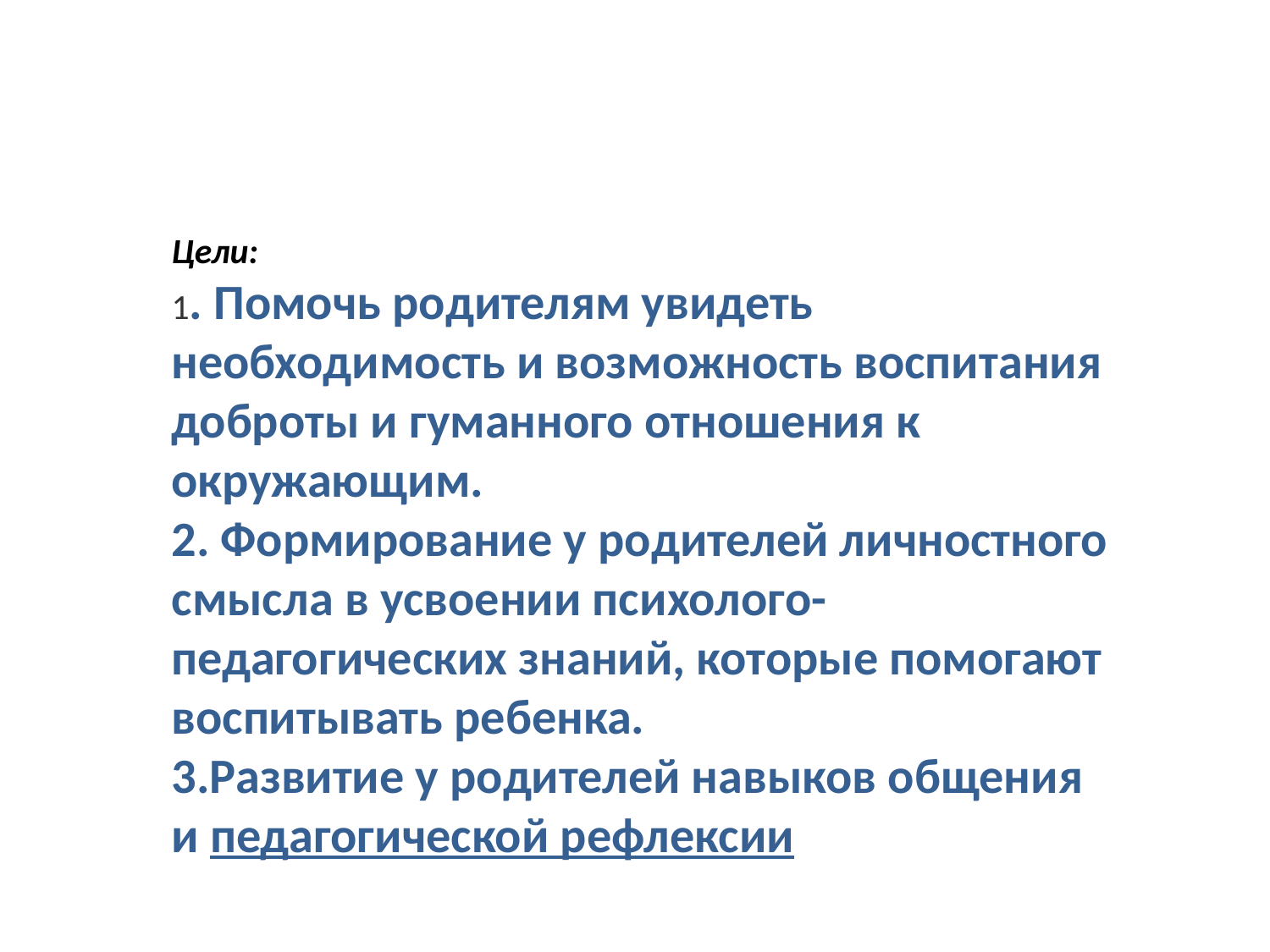

Цели:
1. Помочь родителям увидеть необходимость и возможность воспитания доброты и гуманного отношения к окружающим.
2. Формирование у родителей личностного смысла в усвоении психолого-педагогических знаний, которые помогают воспитывать ребенка.
3.Развитие у родителей навыков общения и педагогической рефлексии